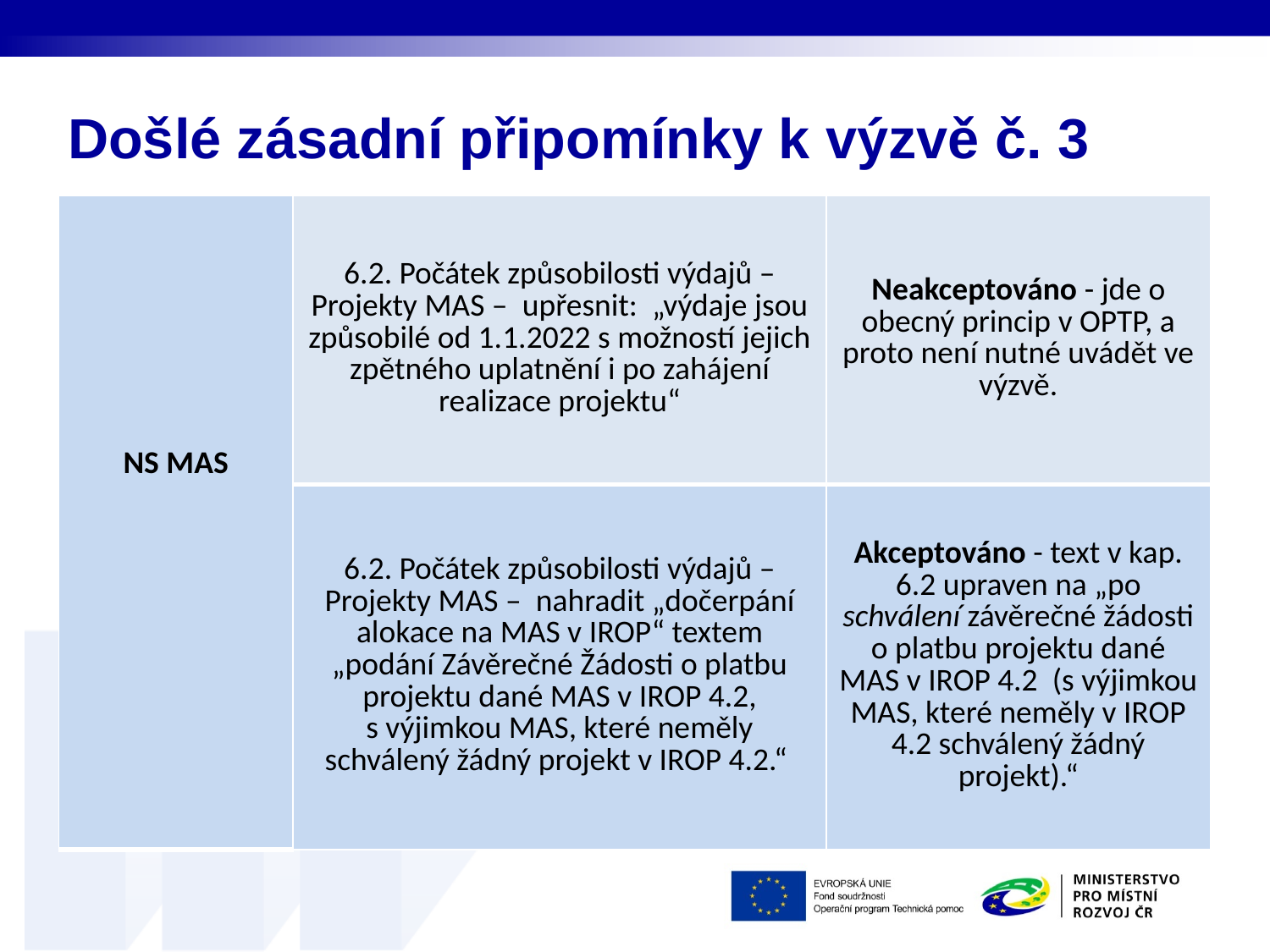

# Došlé zásadní připomínky k výzvě č. 3
| NS MAS​ | 6.2. Počátek způsobilosti výdajů – Projekty MAS –  upřesnit:  „výdaje jsou způsobilé od 1.1.2022 s možností jejich zpětného uplatnění i po zahájení realizace projektu“ | Neakceptováno - jde o obecný princip v OPTP, a proto není nutné uvádět ve výzvě. |
| --- | --- | --- |
|  | 6.2. Počátek způsobilosti výdajů – Projekty MAS –  nahradit „dočerpání alokace na MAS v IROP“ textem „podání Závěrečné Žádosti o platbu projektu dané MAS v IROP 4.2, s výjimkou MAS, které neměly schválený žádný projekt v IROP 4.2.“ | Akceptováno - text v kap. 6.2 upraven na „po schválení závěrečné žádosti o platbu projektu dané MAS v IROP 4.2  (s výjimkou MAS, které neměly v IROP 4.2 schválený žádný projekt).“ |